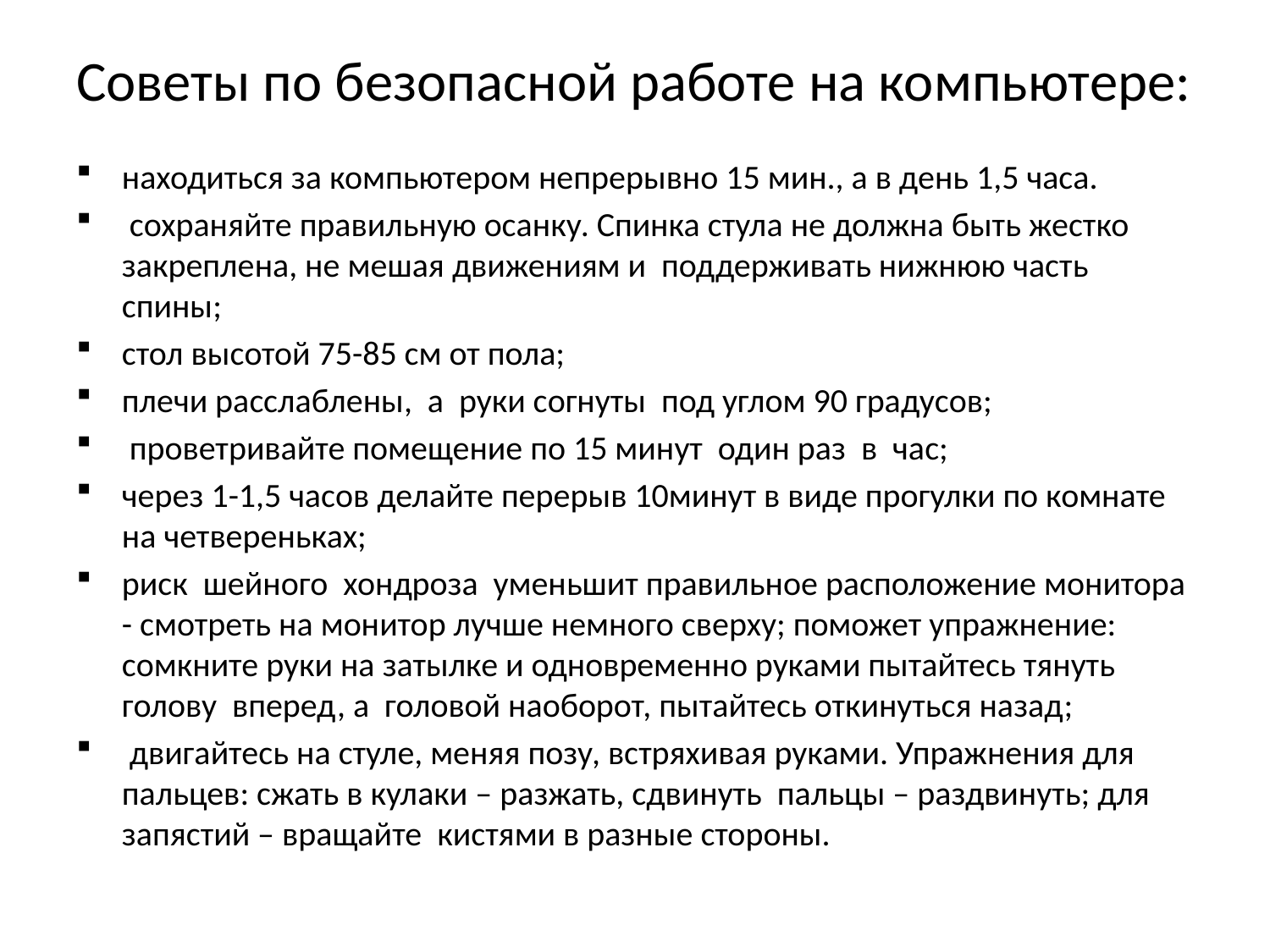

# Советы по безопасной работе на компьютере:
находиться за компьютером непрерывно 15 мин., а в день 1,5 часа.
 сохраняйте правильную осанку. Спинка стула не должна быть жестко закреплена, не мешая движениям и  поддерживать нижнюю часть спины;
стол высотой 75-85 см от пола;
плечи расслаблены,  а  руки согнуты  под углом 90 градусов;
 проветривайте помещение по 15 минут  один раз  в  час;
через 1-1,5 часов делайте перерыв 10минут в виде прогулки по комнате на четвереньках;
риск  шейного  хондроза  уменьшит правильное расположение монитора - смотреть на монитор лучше немного сверху; поможет упражнение: сомкните руки на затылке и одновременно руками пытайтесь тянуть голову  вперед, а  головой наоборот, пытайтесь откинуться назад;
 двигайтесь на стуле, меняя позу, встряхивая руками. Упражнения для пальцев: сжать в кулаки – разжать, сдвинуть  пальцы – раздвинуть; для запястий – вращайте  кистями в разные стороны.